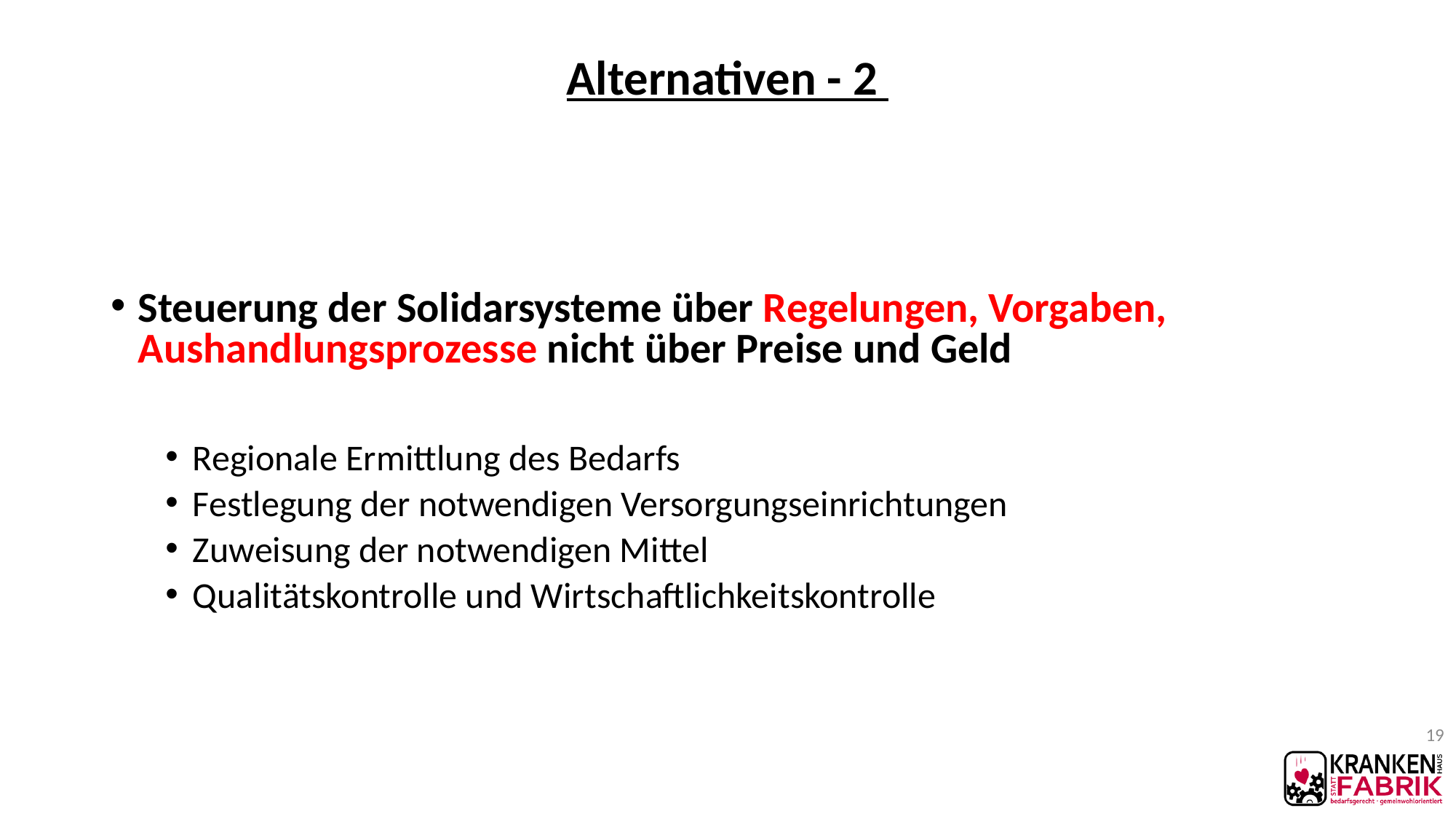

# Alternativen - 2

Steuerung der Solidarsysteme über Regelungen, Vorgaben, Aushandlungsprozesse nicht über Preise und Geld

Regionale Ermittlung des Bedarfs
Festlegung der notwendigen Versorgungseinrichtungen
Zuweisung der notwendigen Mittel
Qualitätskontrolle und Wirtschaftlichkeitskontrolle
19